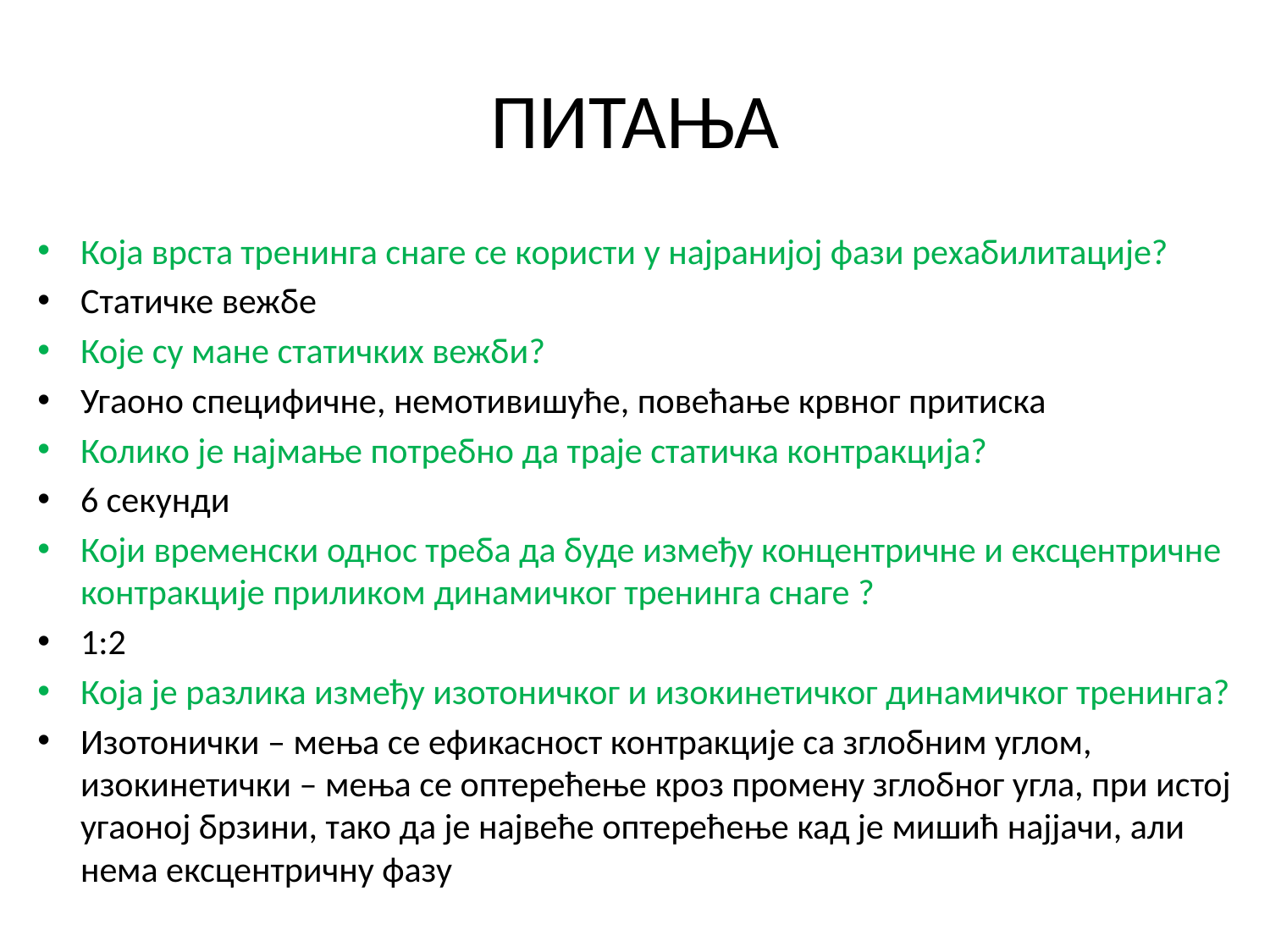

# ПИТАЊА
Која врста тренинга снаге се користи у најранијој фази рехабилитације?
Статичке вежбе
Које су мане статичких вежби?
Угаоно специфичне, немотивишуће, повећање крвног притиска
Колико је најмање потребно да траје статичка контракција?
6 секунди
Који временски однос треба да буде између концентричне и ексцентричне контракције приликом динамичког тренинга снаге ?
1:2
Која је разлика између изотоничког и изокинетичког динамичког тренинга?
Изотонички – мења се ефикасност контракције са зглобним углом, изокинетички – мења се оптерећење кроз промену зглобног угла, при истој угаоној брзини, тако да је највеће оптерећење кад је мишић најјачи, али нема ексцентричну фазу